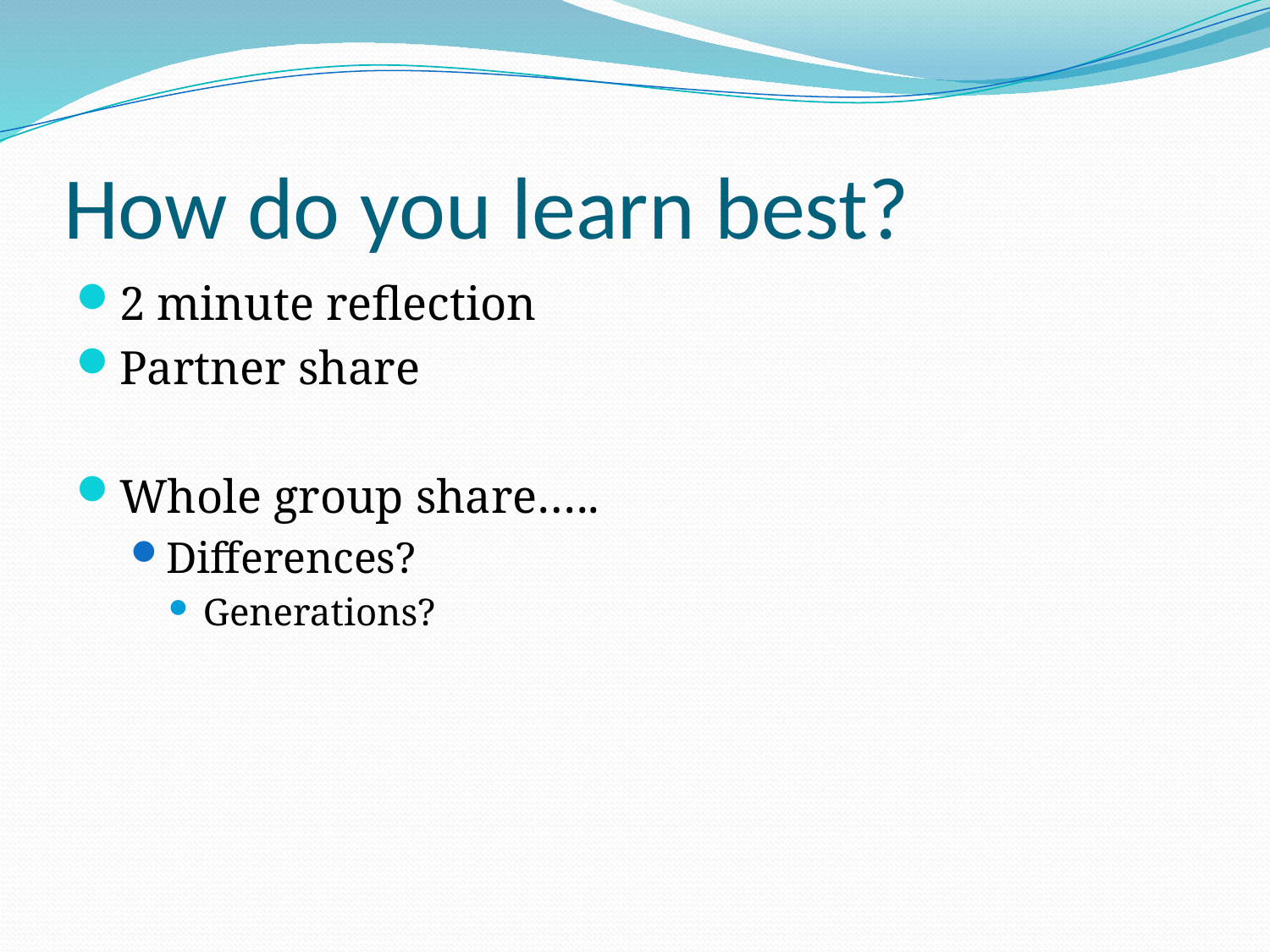

# How do you learn best?
2 minute reflection
Partner share

Whole group share…..
Differences?
Generations?